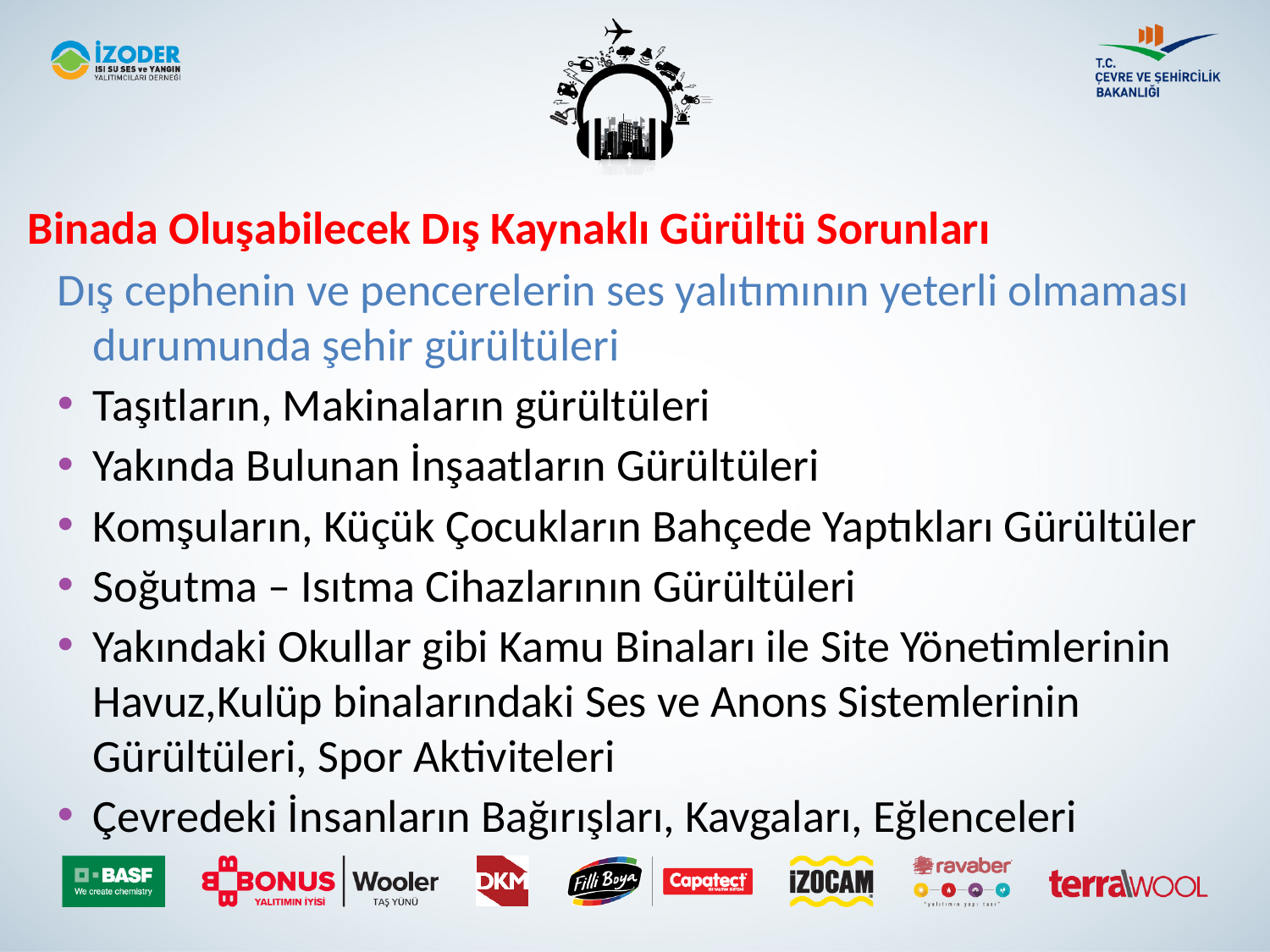

Binada Oluşabilecek Dış Kaynaklı Gürültü Sorunları
Dış cephenin ve pencerelerin ses yalıtımının yeterli olmaması durumunda şehir gürültüleri
Taşıtların, Makinaların gürültüleri
Yakında Bulunan İnşaatların Gürültüleri
Komşuların, Küçük Çocukların Bahçede Yaptıkları Gürültüler
Soğutma – Isıtma Cihazlarının Gürültüleri
Yakındaki Okullar gibi Kamu Binaları ile Site Yönetimlerinin Havuz,Kulüp binalarındaki Ses ve Anons Sistemlerinin Gürültüleri, Spor Aktiviteleri
Çevredeki İnsanların Bağırışları, Kavgaları, Eğlenceleri